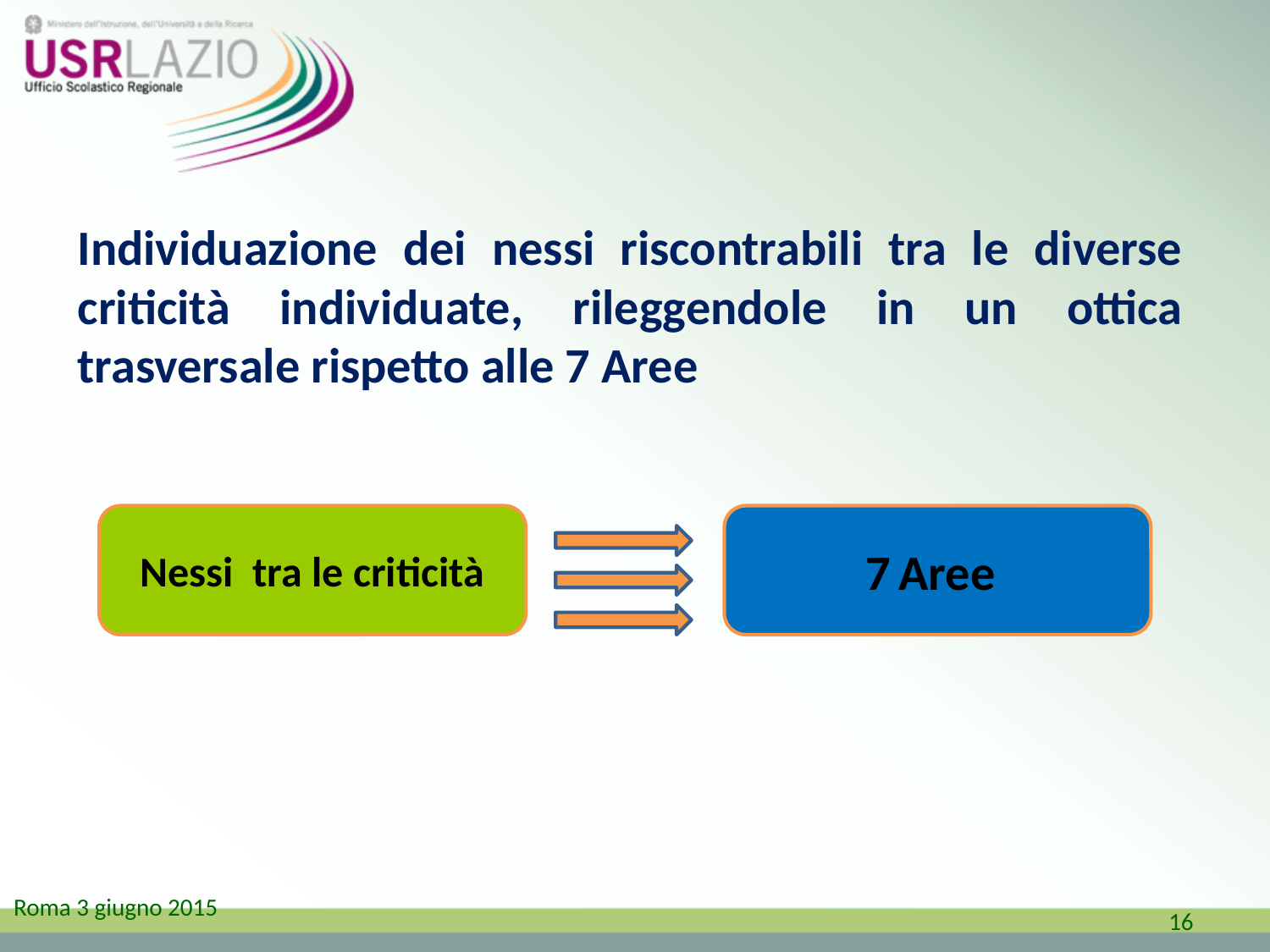

#

Individuazione dei nessi riscontrabili tra le diverse criticità individuate, rileggendole in un ottica trasversale rispetto alle 7 Aree

Nessi  tra le criticità
 7 Aree

16
Roma 3 giugno 2015